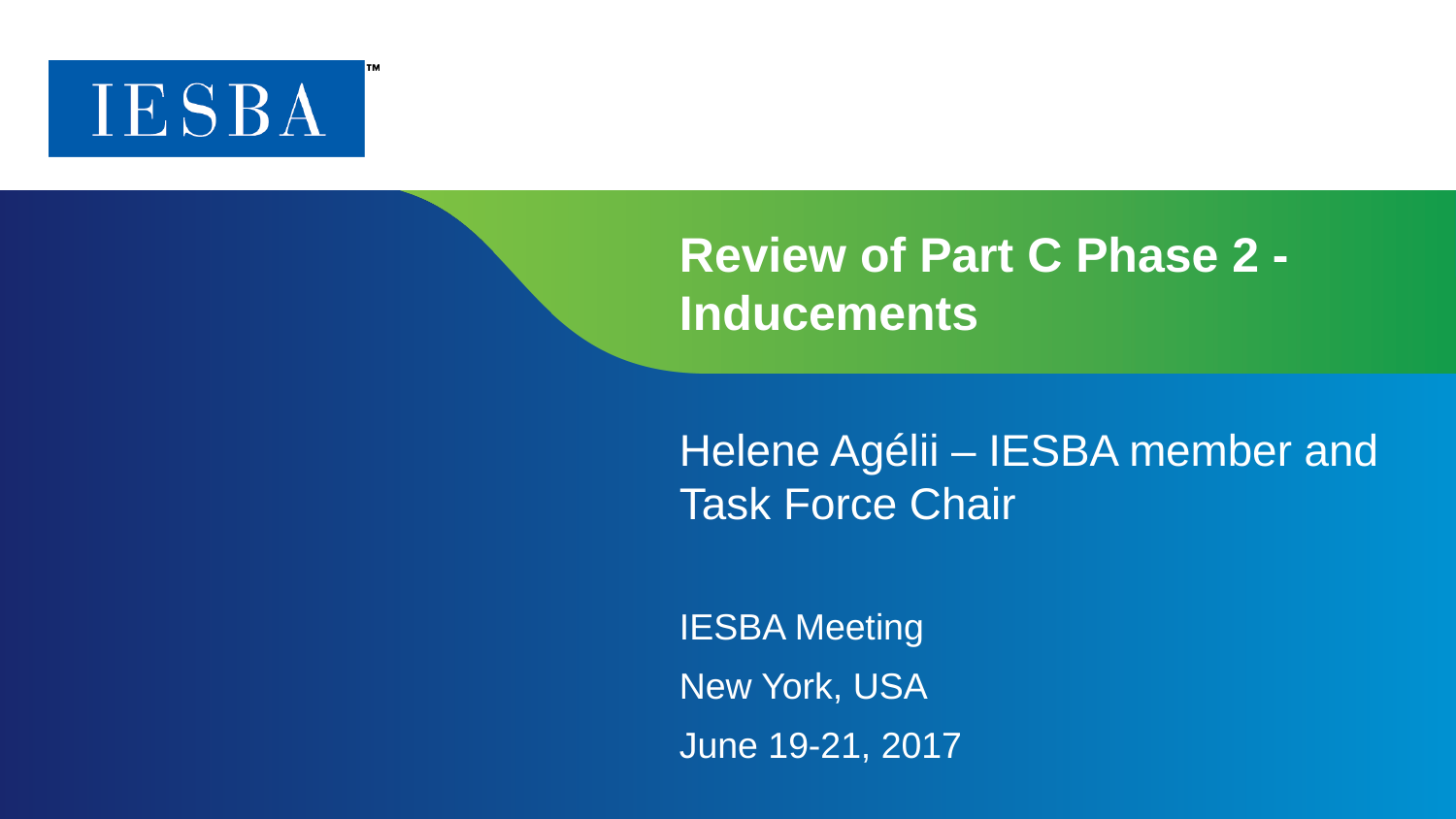

# Review of Part C Phase 2 - Inducements
Helene Agélii – IESBA member and Task Force Chair

IESBA Meeting
New York, USA
June 19-21, 2017